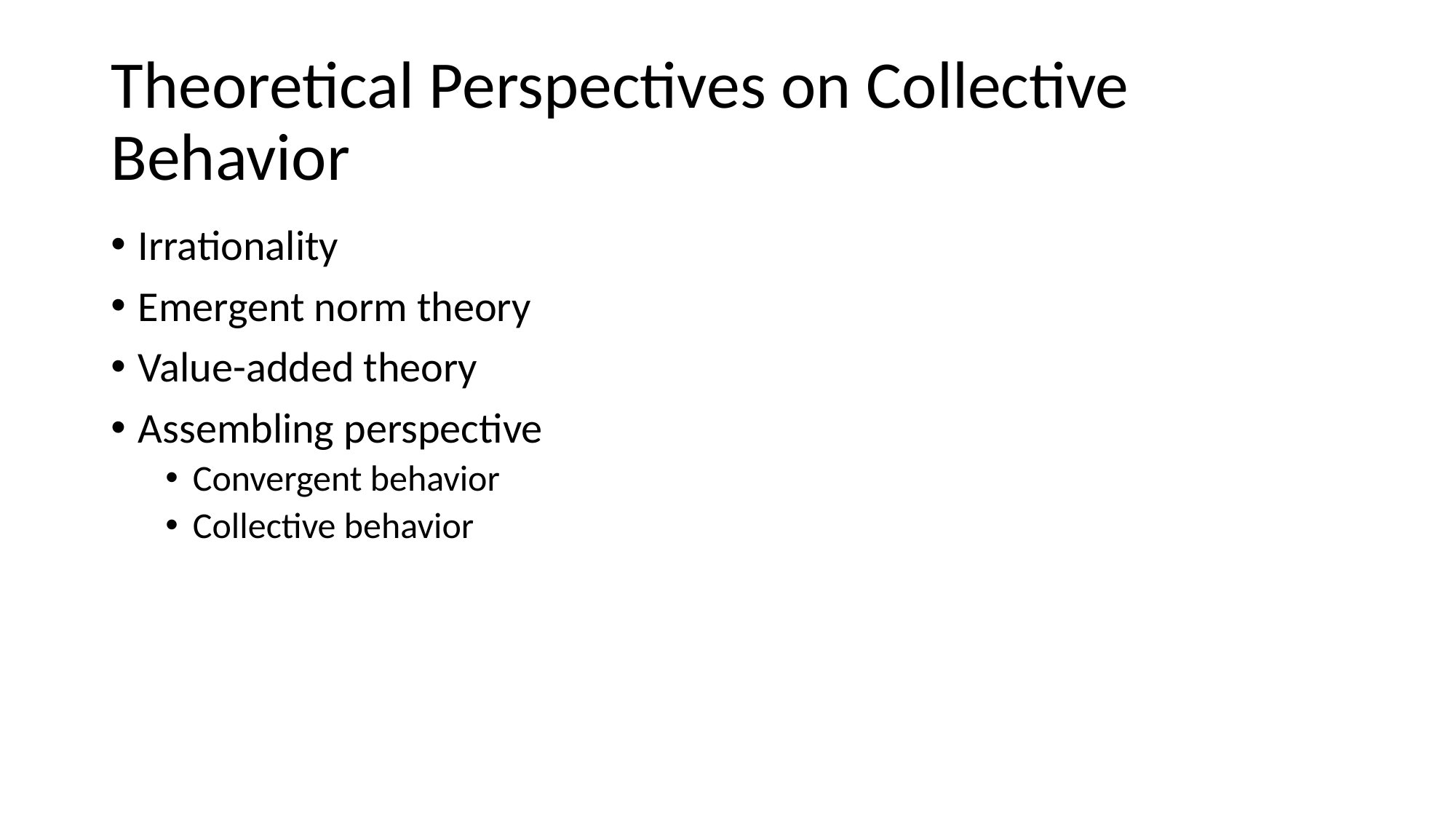

# Theoretical Perspectives on Collective Behavior
Irrationality
Emergent norm theory
Value-added theory
Assembling perspective
Convergent behavior
Collective behavior